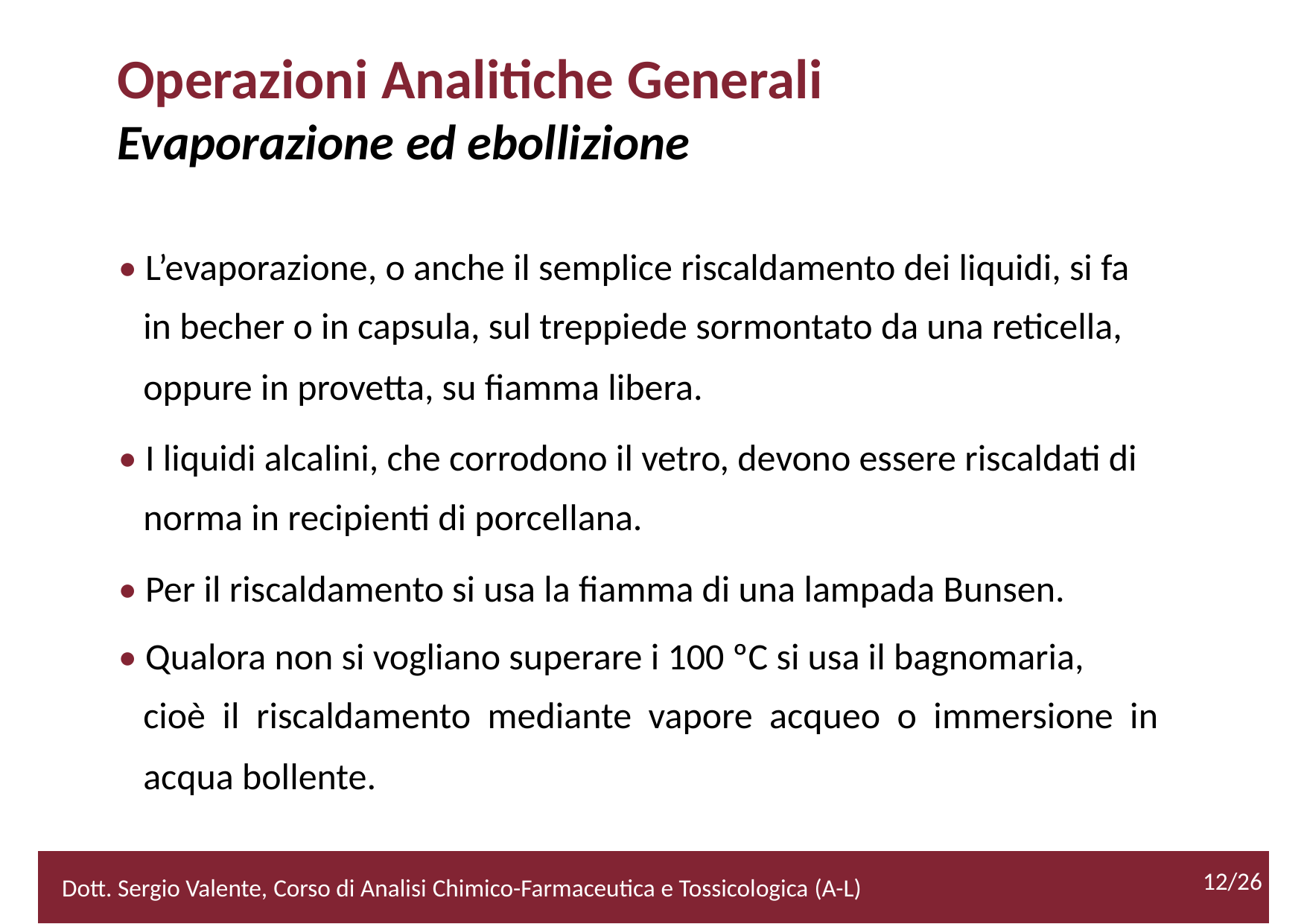

Operazioni Analitiche Generali
Evaporazione ed ebollizione
• L’evaporazione, o anche il semplice riscaldamento dei liquidi, si fa

		in becher o in capsula, sul treppiede sormontato da una reticella,

		oppure in provetta, su fiamma libera.

• I liquidi alcalini, che corrodono il vetro, devono essere riscaldati di

		norma in recipienti di porcellana.

• Per il riscaldamento si usa la fiamma di una lampada Bunsen.

• Qualora non si vogliano superare i 100 ºC si usa il bagnomaria,

		cioè  il  riscaldamento  mediante  vapore  acqueo  o  immersione  in

		acqua bollente.

			13/27

12/26
2/52
Dott. Sergio Valente, Corso di Analisi Chimico-Farmaceutica e Tossicologica (A-L)